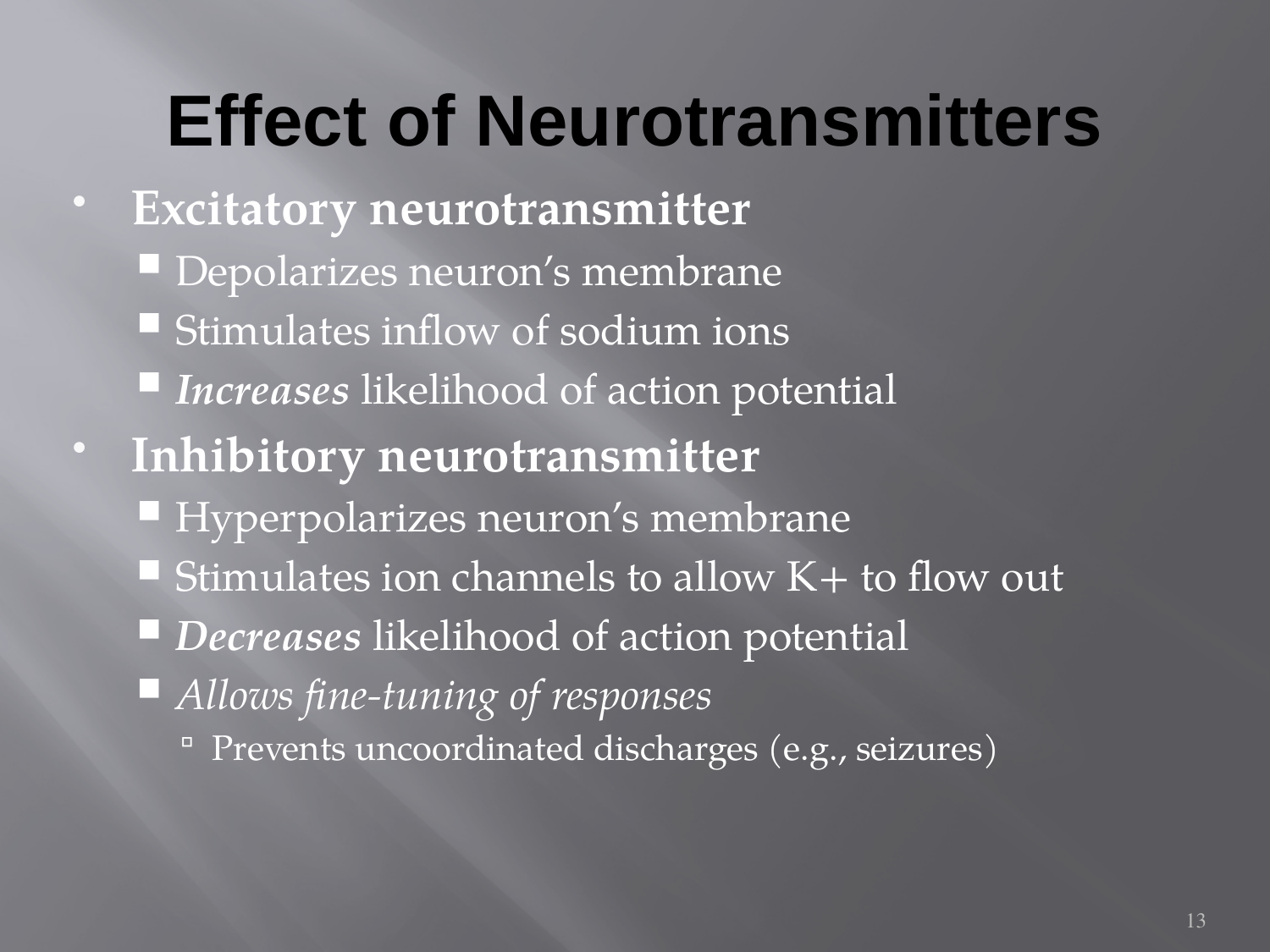

# Effect of Neurotransmitters
Excitatory neurotransmitter
Depolarizes neuron’s membrane
Stimulates inflow of sodium ions
Increases likelihood of action potential
Inhibitory neurotransmitter
Hyperpolarizes neuron’s membrane
Stimulates ion channels to allow K+ to flow out
Decreases likelihood of action potential
Allows fine-tuning of responses
Prevents uncoordinated discharges (e.g., seizures)

13